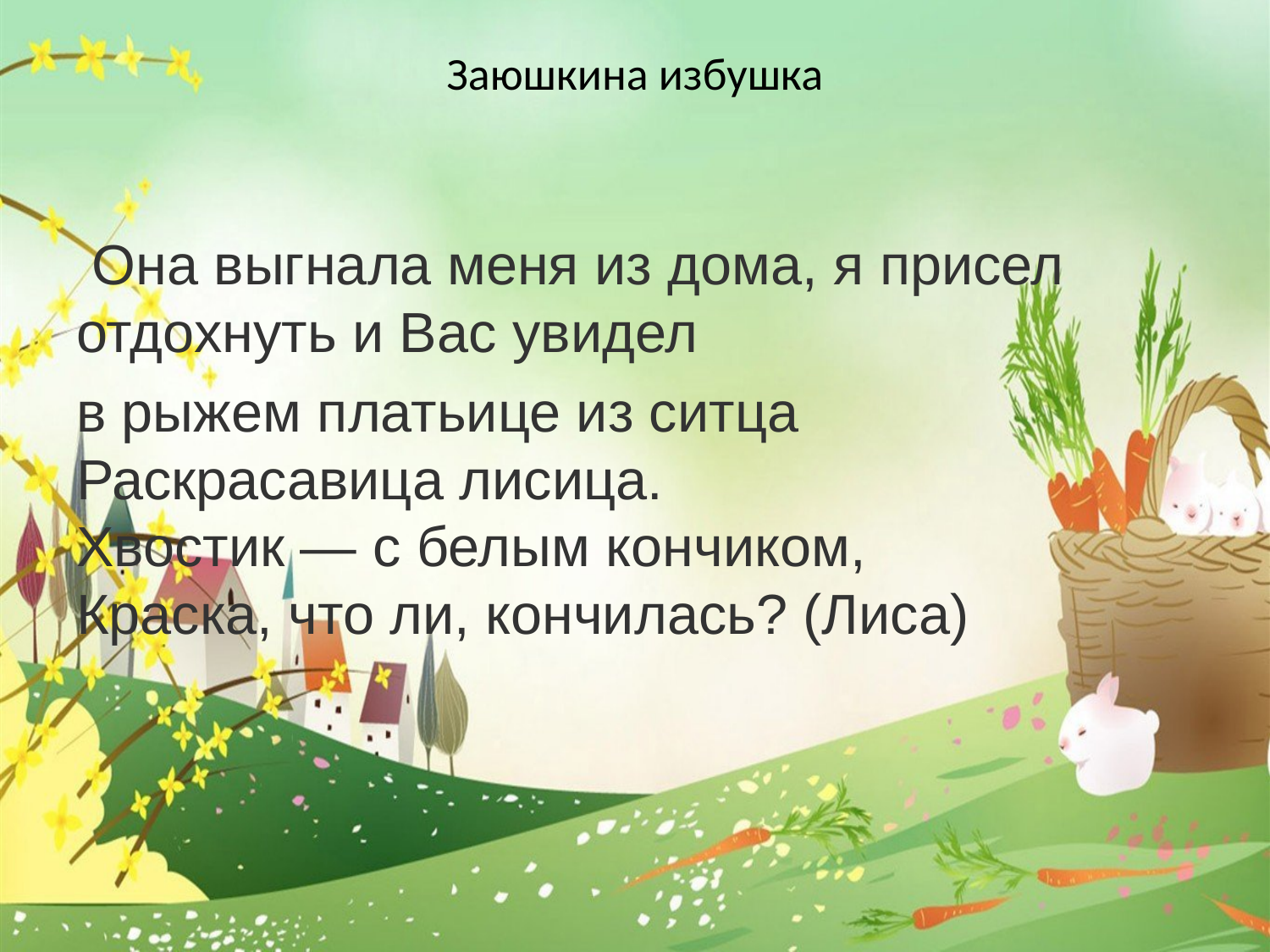

# Заюшкина избушка
 Она выгнала меня из дома, я присел отдохнуть и Вас увидел
в рыжем платьице из ситца
Раскрасавица лисица.
Хвостик — с белым кончиком,
Краска, что ли, кончилась? (Лиса)